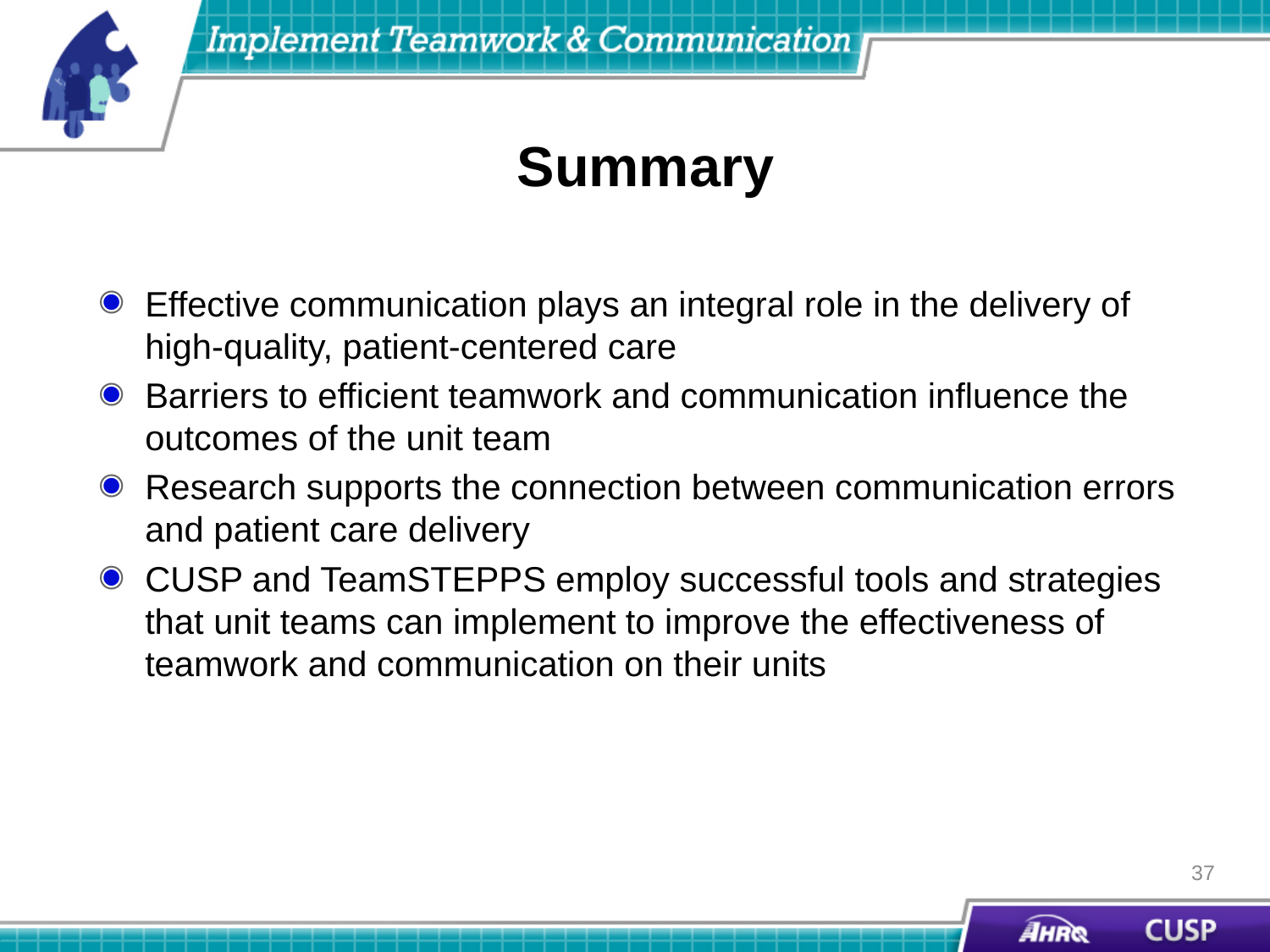

# Summary
Effective communication plays an integral role in the delivery of high-quality, patient-centered care
Barriers to efficient teamwork and communication influence the outcomes of the unit team
Research supports the connection between communication errors and patient care delivery
CUSP and TeamSTEPPS employ successful tools and strategies that unit teams can implement to improve the effectiveness of teamwork and communication on their units
37